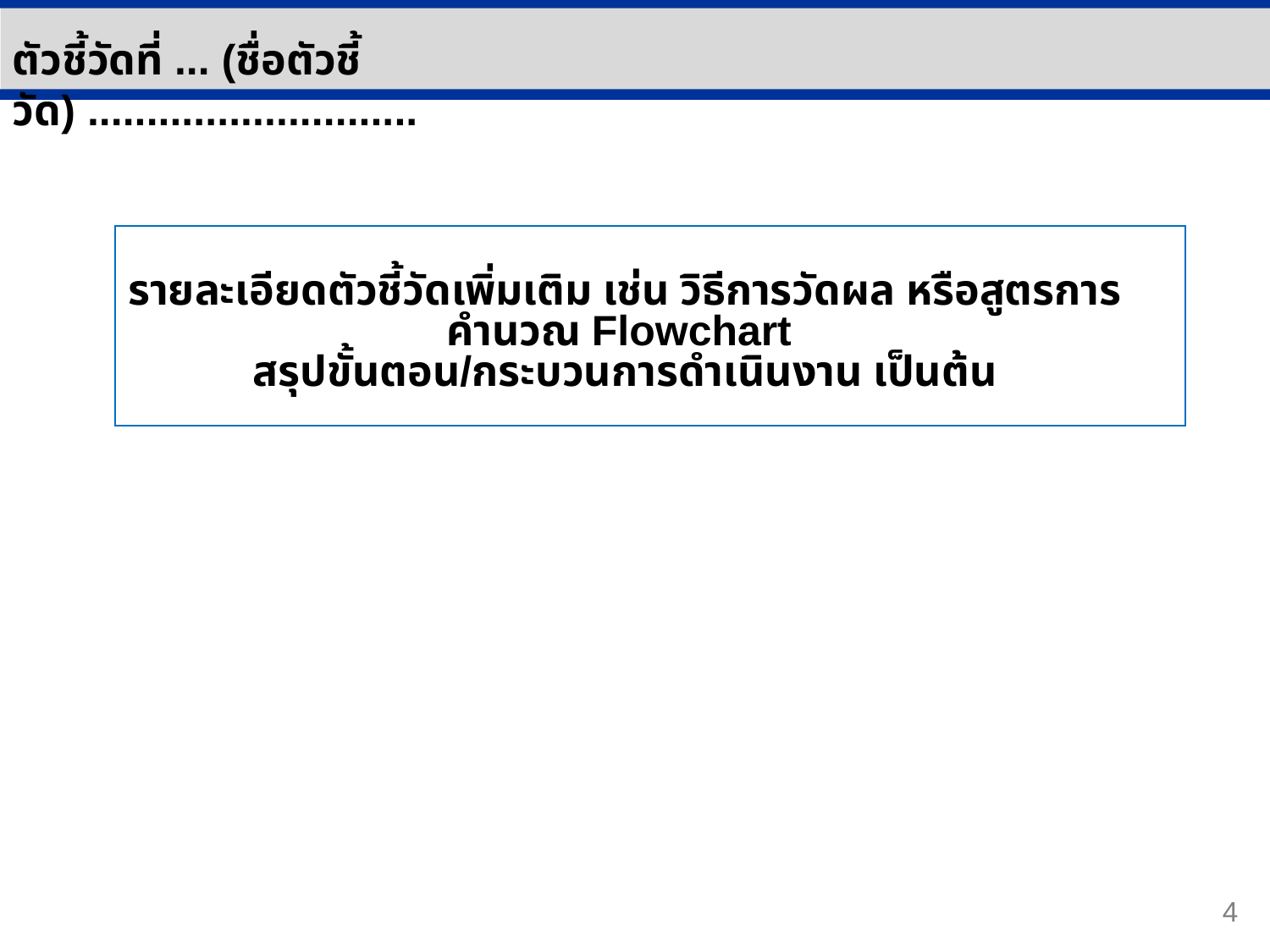

ตัวชี้วัดที่ ... (ชื่อตัวชี้วัด) ............................

รายละเอียดตัวชี้วัดเพิ่มเติม เช่น วิธีการวัดผล หรือสูตรการคำนวณ Flowchart
สรุปขั้นตอน/กระบวนการดำเนินงาน เป็นต้น
4